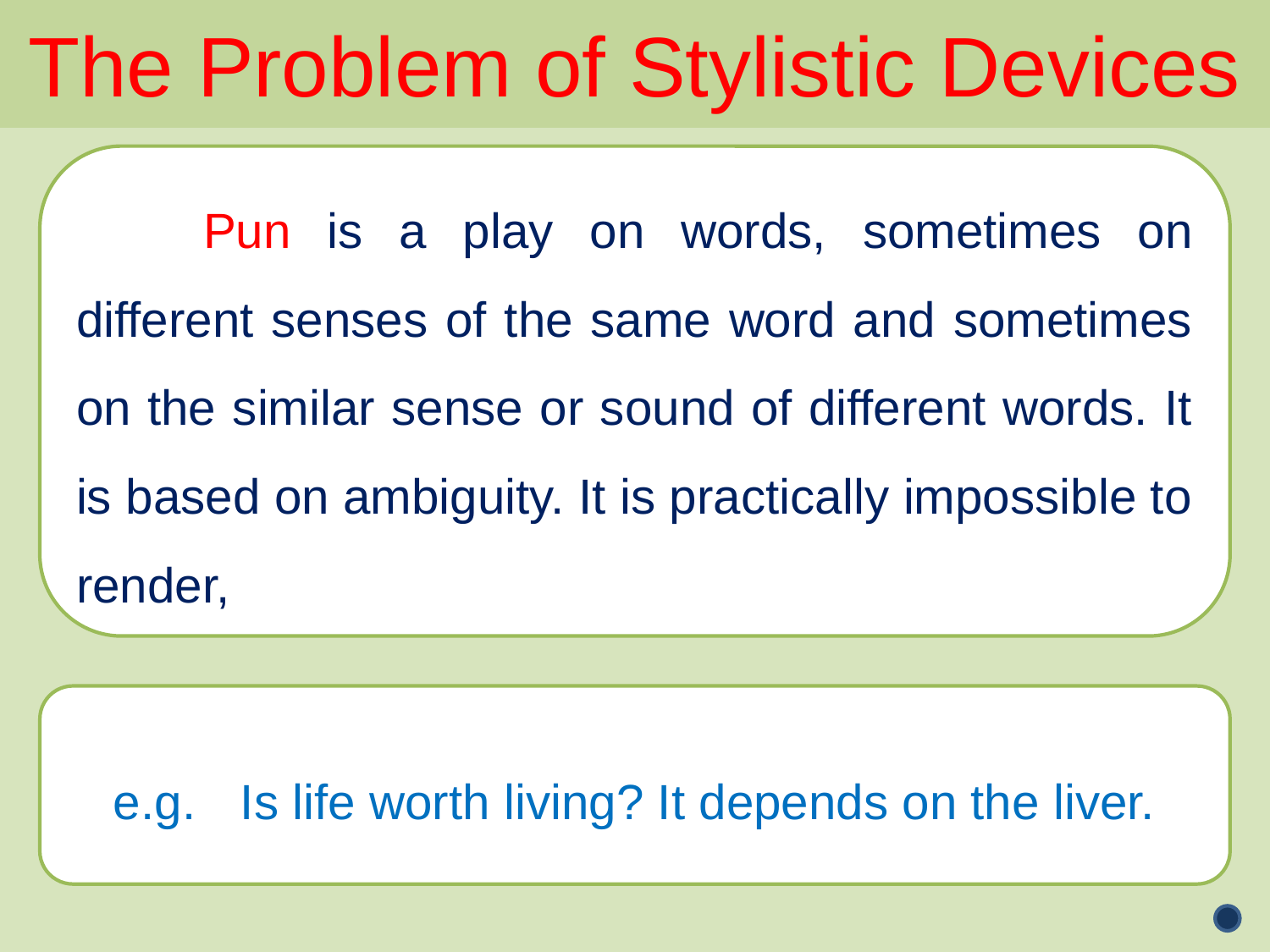

The Problem of Stylistic Devices

	Pun is a play on words, sometimes on different senses of the same word and sometimes on the similar sense or sound of different words. It is based on ambiguity. It is practically impossible to render,

e.g. 	Is life worth living? It depends on the liver.